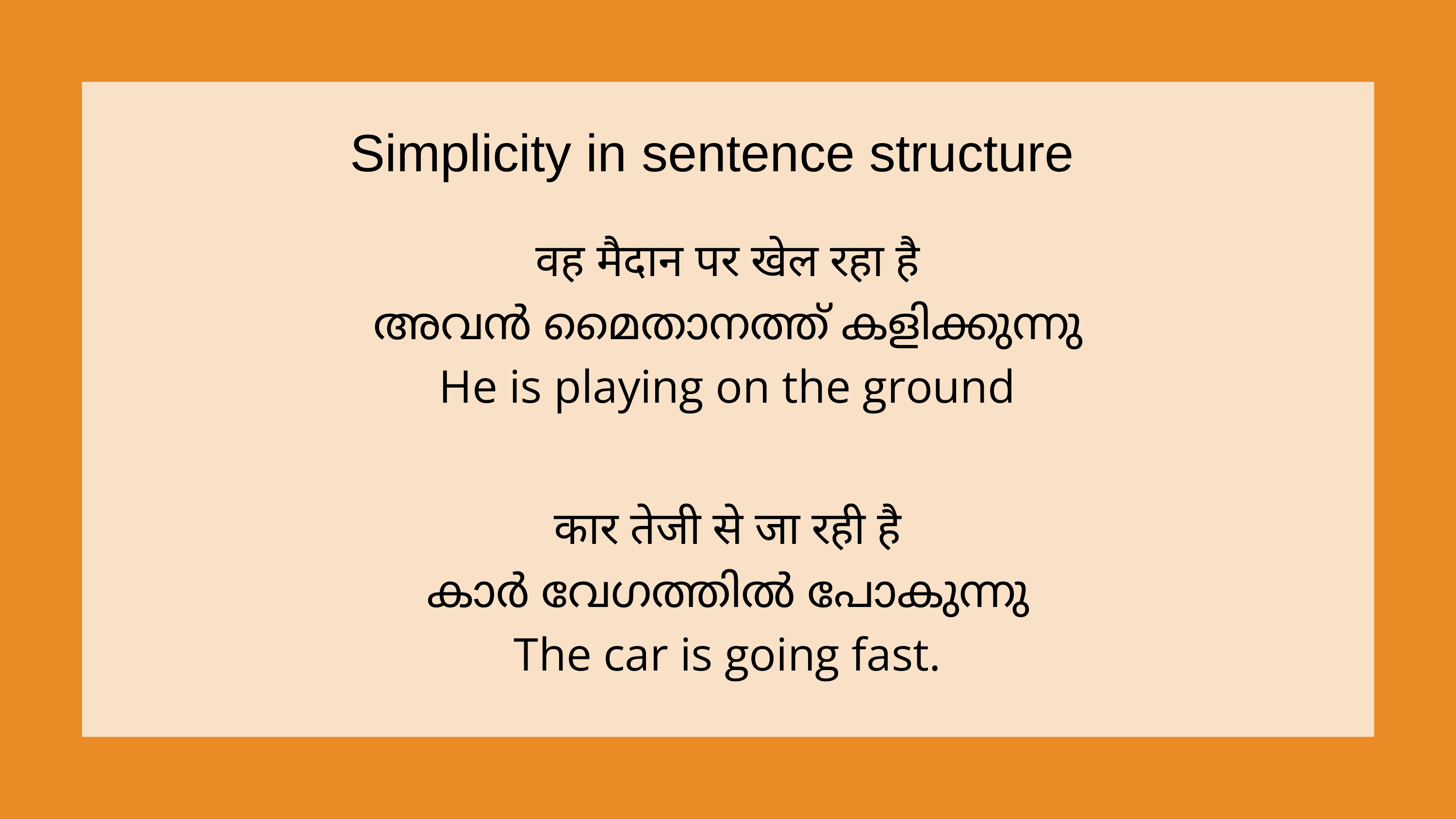

Simplicity in sentence structure
वह मैदान पर खेल रहा है
അവൻ മൈതാനത്ത് കളിക്കുന്നു
He is playing on the ground
कार तेजी से जा रही है
കാർ വേഗത്തിൽ പോകുന്നു
The car is going fast.